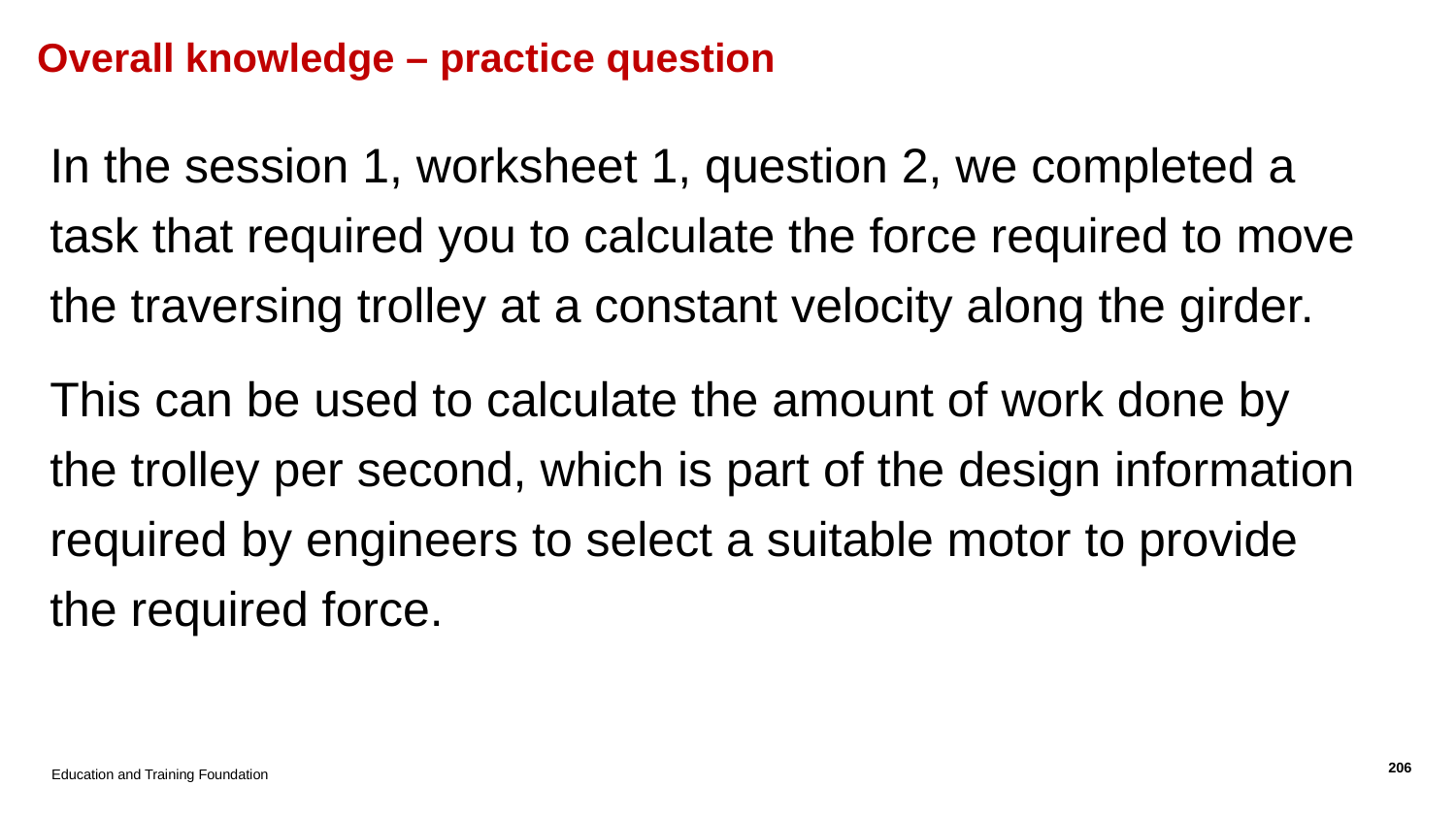

# Overall knowledge – practice question
In the session 1, worksheet 1, question 2, we completed a task that required you to calculate the force required to move the traversing trolley at a constant velocity along the girder.
This can be used to calculate the amount of work done by the trolley per second, which is part of the design information required by engineers to select a suitable motor to provide the required force.
Education and Training Foundation
206